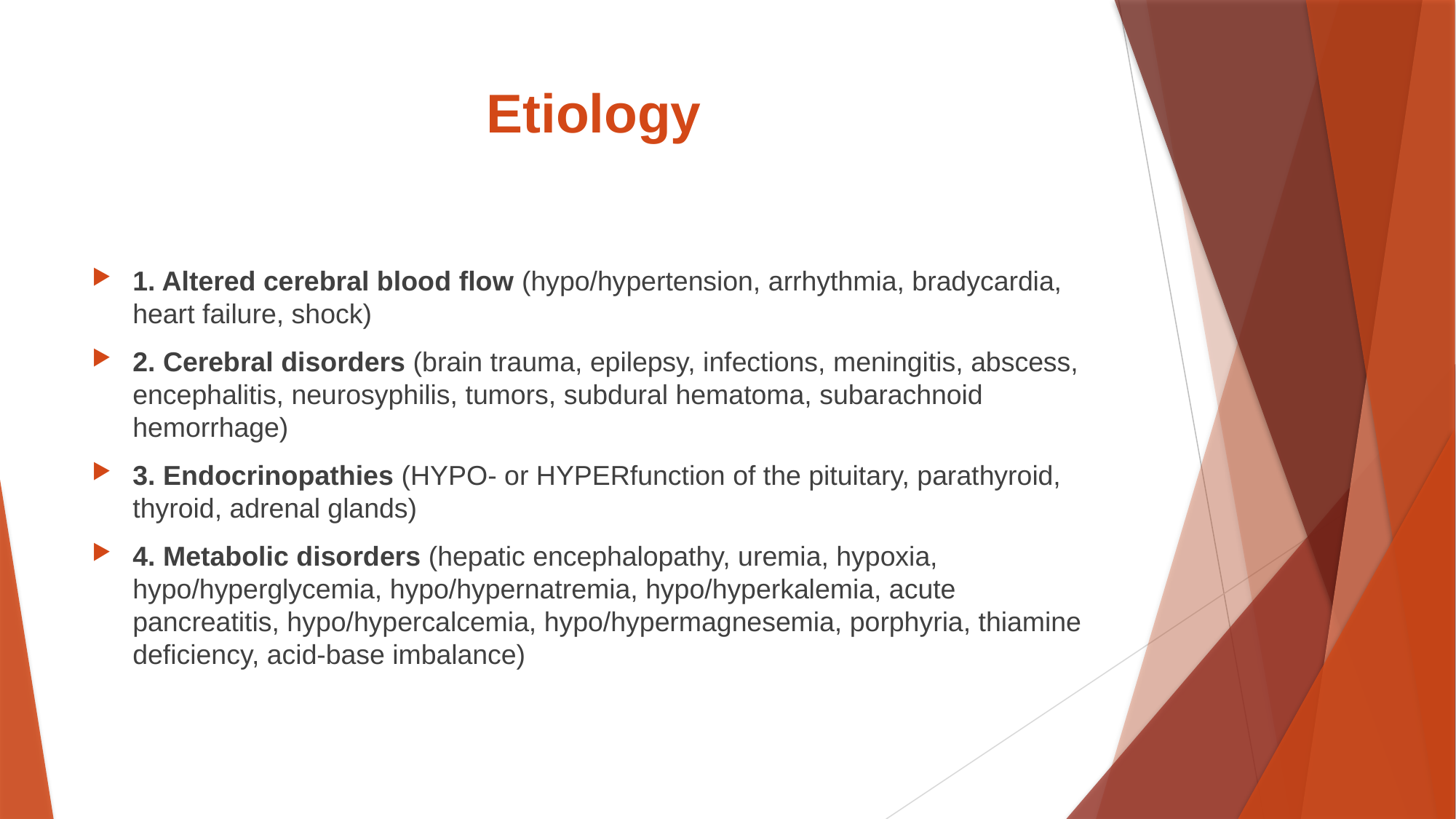

# Etiology
1. Altered cerebral blood flow (hypo/hypertension, arrhythmia, bradycardia, heart failure, shock)
2. Cerebral disorders (brain trauma, epilepsy, infections, meningitis, abscess, encephalitis, neurosyphilis, tumors, subdural hematoma, subarachnoid hemorrhage)
3. Endocrinopathies (HYPO- or HYPERfunction of the pituitary, parathyroid, thyroid, adrenal glands)
4. Metabolic disorders (hepatic encephalopathy, uremia, hypoxia, hypo/hyperglycemia, hypo/hypernatremia, hypo/hyperkalemia, acute pancreatitis, hypo/hypercalcemia, hypo/hypermagnesemia, porphyria, thiamine deficiency, acid-base imbalance)